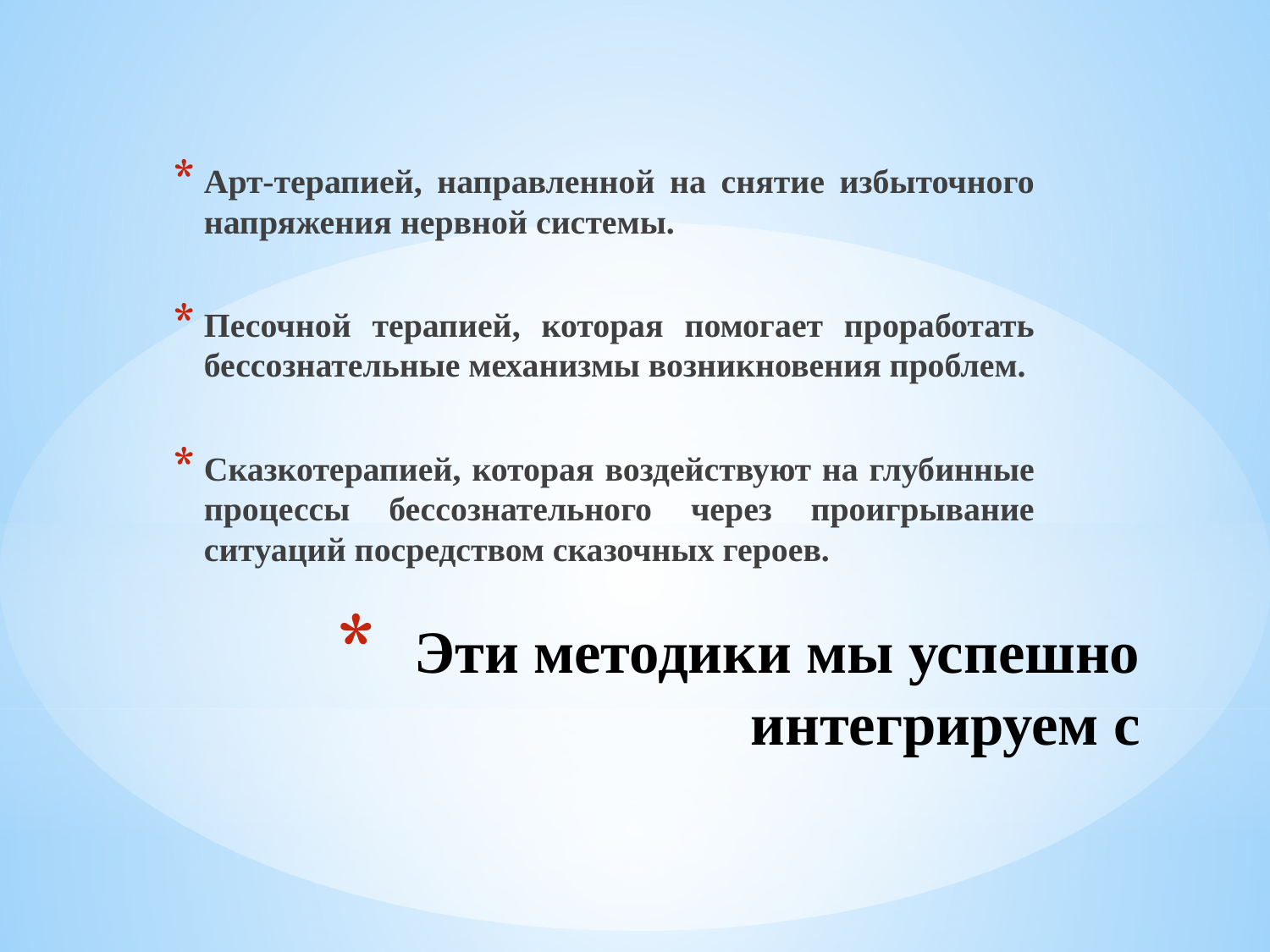

Арт-терапией, направленной на снятие избыточного напряжения нервной системы.

Песочной терапией, которая помогает проработать бессознательные механизмы возникновения проблем.

Сказкотерапией, которая воздействуют на глубинные процессы бессознательного через проигрывание ситуаций посредством сказочных героев.
# Эти методики мы успешно интегрируем с